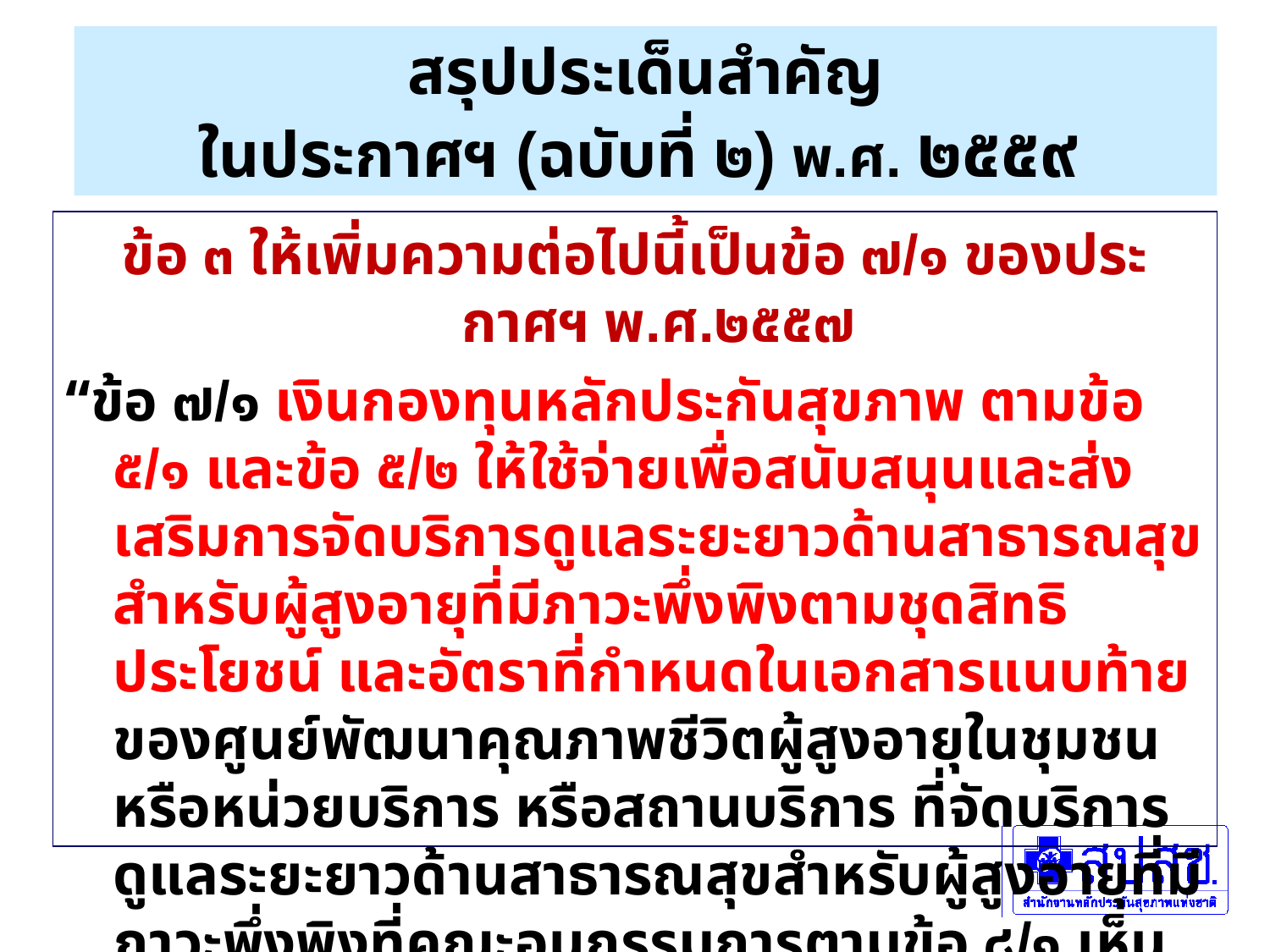

# สรุปประเด็นสำคัญ ในประกาศฯ (ฉบับที่ ๒) พ.ศ. ๒๕๕๙
ข้อ ๓ ให้เพิ่มความต่อไปนี้เป็นข้อ ๗/๑ ของประกาศฯ พ.ศ.๒๕๕๗
“ข้อ ๗/๑ เงินกองทุนหลักประกันสุขภาพ ตามข้อ ๕/๑ และข้อ ๕/๒ ให้ใช้จ่ายเพื่อสนับสนุนและส่งเสริมการจัดบริการดูแลระยะยาวด้านสาธารณสุขสำหรับผู้สูงอายุที่มีภาวะพึ่งพิงตามชุดสิทธิประโยชน์ และอัตราที่กำหนดในเอกสารแนบท้ายของศูนย์พัฒนาคุณภาพชีวิตผู้สูงอายุในชุมชน หรือหน่วยบริการ หรือสถานบริการ ที่จัดบริการดูแลระยะยาวด้านสาธารณสุขสำหรับผู้สูงอายุที่มีภาวะพึ่งพิงที่คณะอนุกรรมการตามข้อ ๘/๑ เห็นชอบ ทั้งนี้ กรณีที่ใช้เงินกองทุนตามข้อ ๕/๑ และ ข้อ ๕/๒ให้คณะอนุกรรมการรายงานให้คณะกรรมการกองทุนทราบ